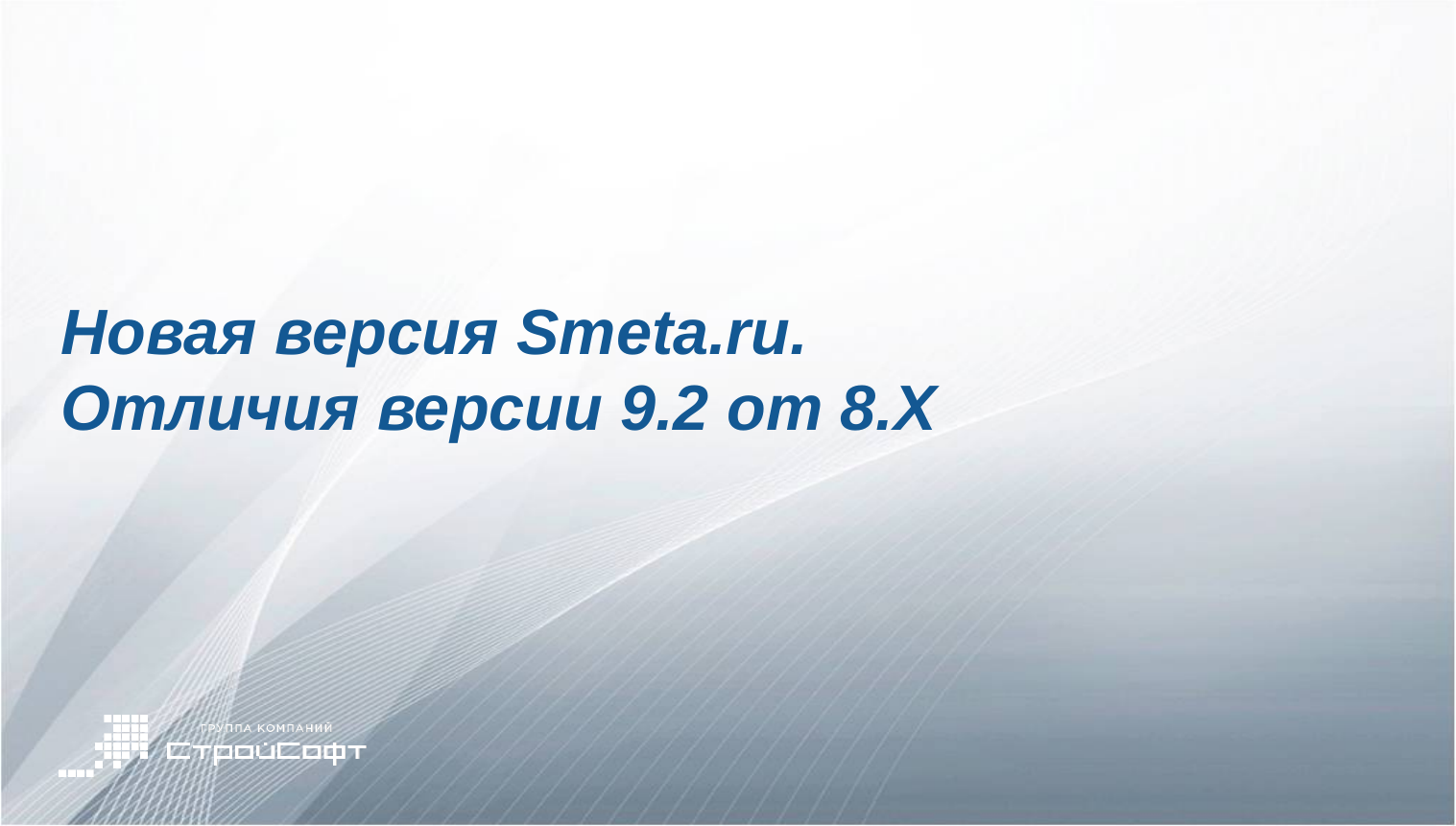

# Новая версия Smeta.ru. Отличия версии 9.2 от 8.Х